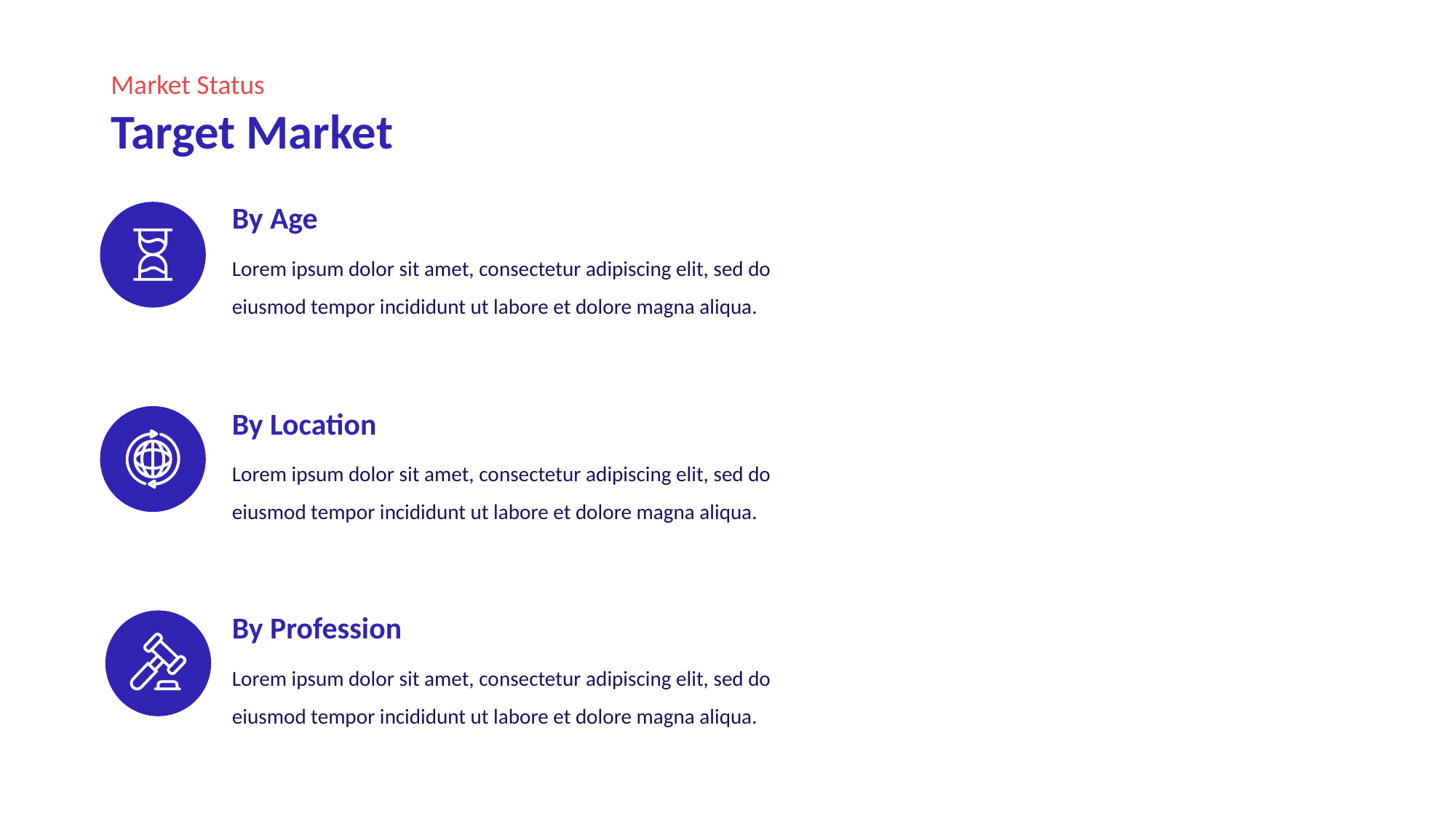

Market Status
Target Market
By Age

Lorem ipsum dolor sit amet, consectetur adipiscing elit, sed do eiusmod tempor incididunt ut labore et dolore magna aliqua.

By Location

Lorem ipsum dolor sit amet, consectetur adipiscing elit, sed do eiusmod tempor incididunt ut labore et dolore magna aliqua.

By Profession

Lorem ipsum dolor sit amet, consectetur adipiscing elit, sed do eiusmod tempor incididunt ut labore et dolore magna aliqua.